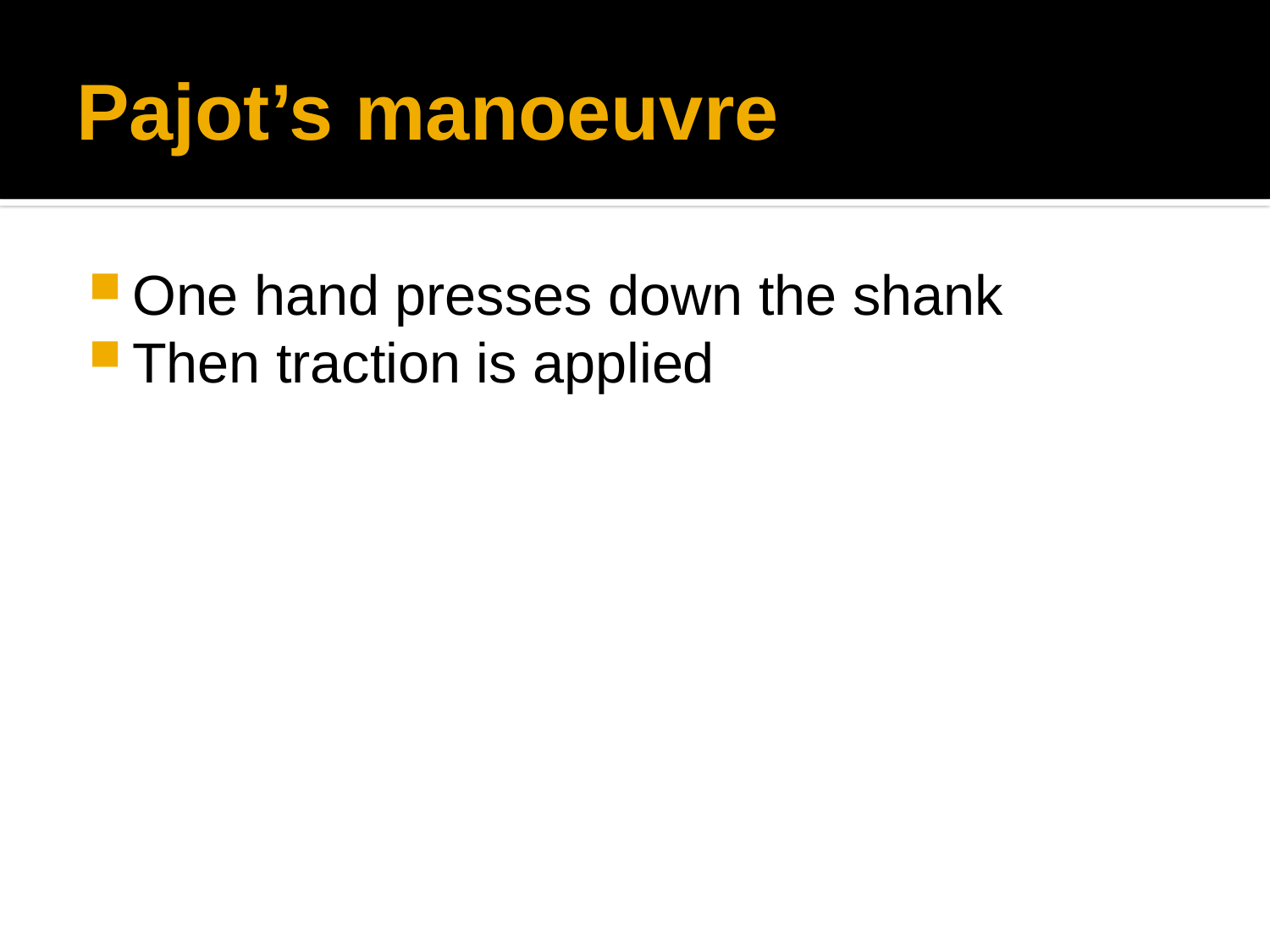

# Pajot’s manoeuvre
One hand presses down the shank
Then traction is applied